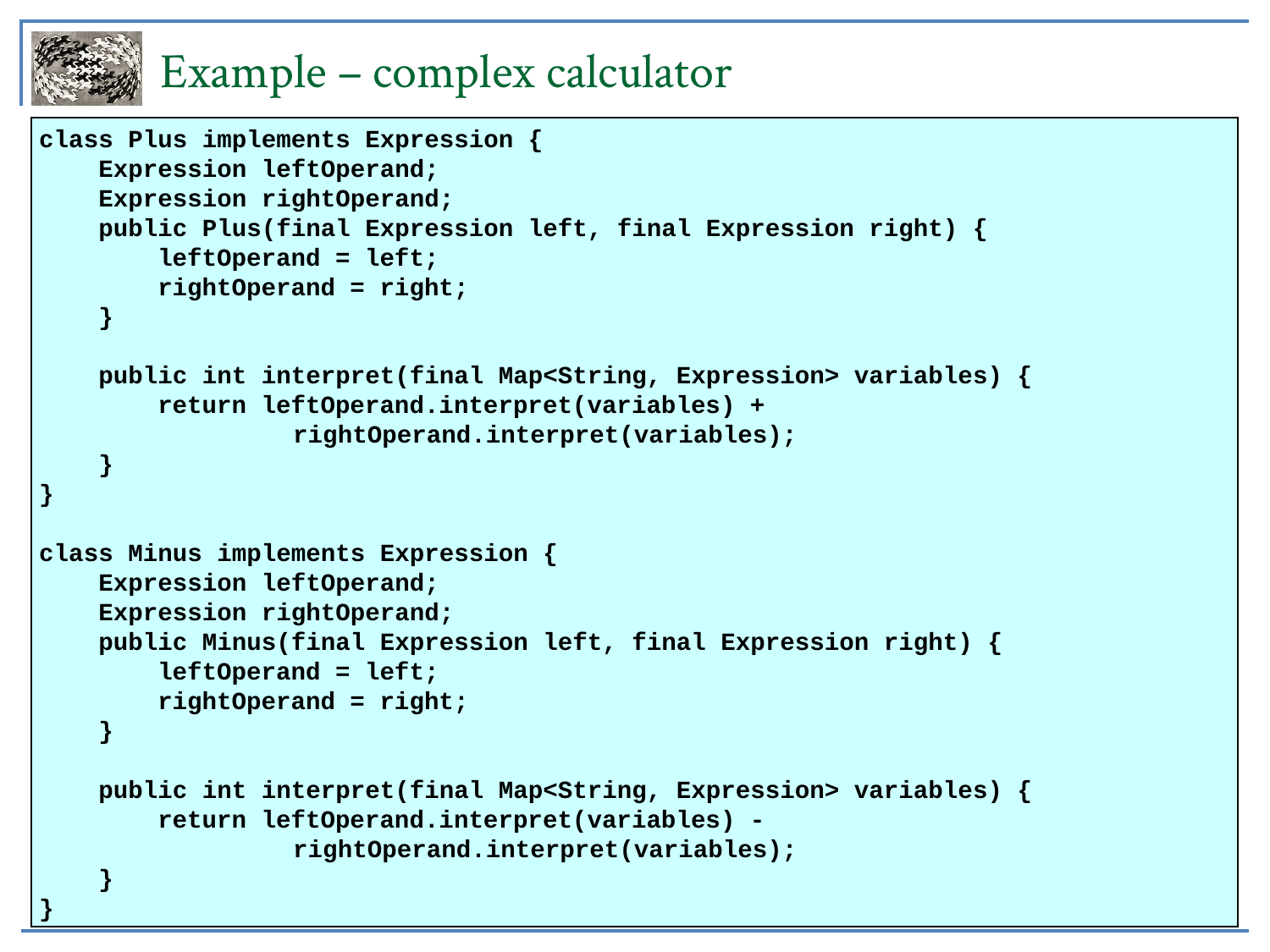

Example – complex calculator
class Plus implements Expression {
    Expression leftOperand;
    Expression rightOperand;
    public Plus(final Expression left, final Expression right) {
        leftOperand = left;
        rightOperand = right;
    }

    public int interpret(final Map<String, Expression> variables) {
        return leftOperand.interpret(variables) +
		rightOperand.interpret(variables);
    }
}

class Minus implements Expression {
    Expression leftOperand;
    Expression rightOperand;
    public Minus(final Expression left, final Expression right) {
        leftOperand = left;
        rightOperand = right;
    }

    public int interpret(final Map<String, Expression> variables) {
        return leftOperand.interpret(variables) -
		rightOperand.interpret(variables);
    }
}